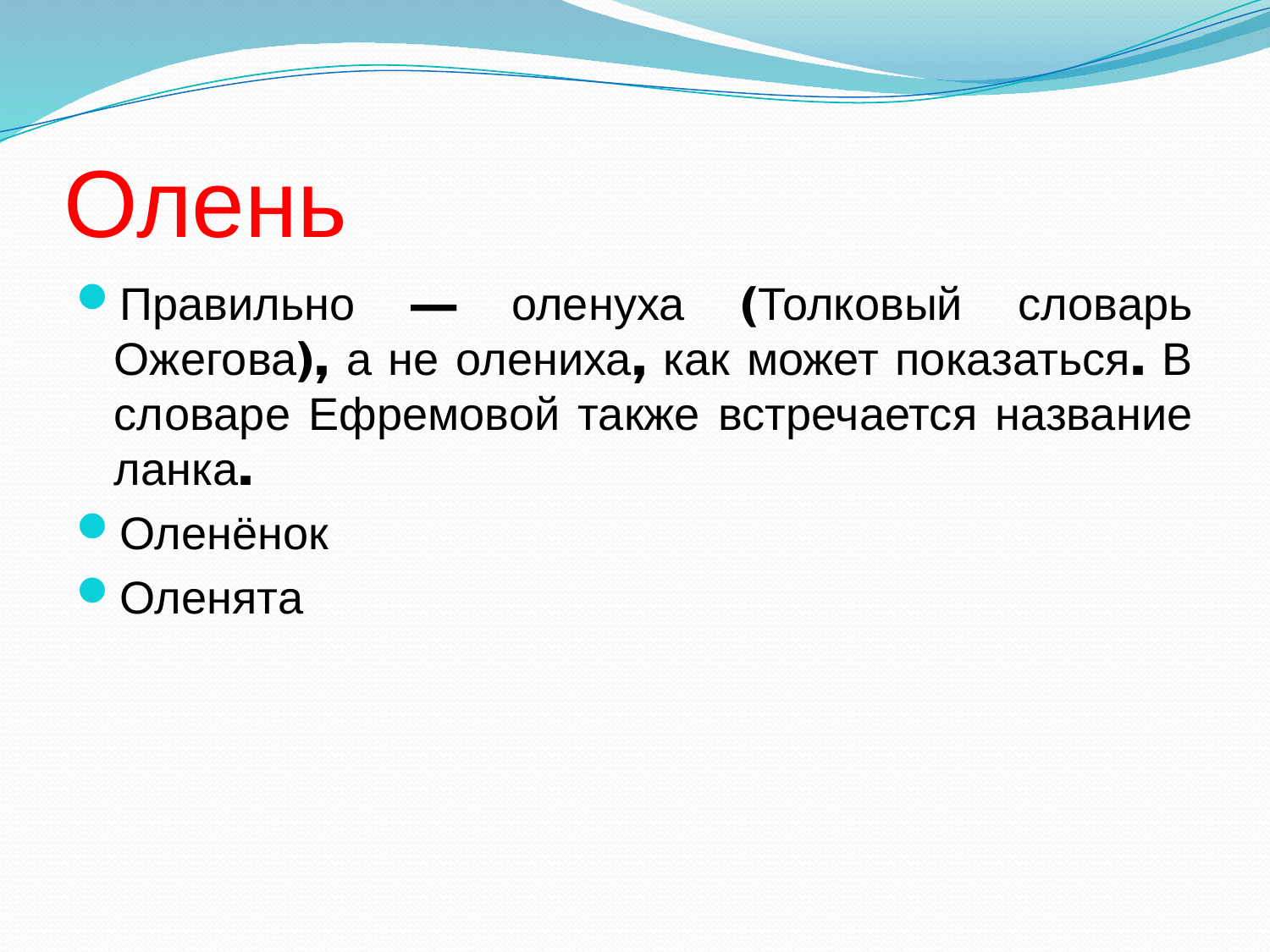

# Олень
Правильно — оленуха (Толковый словарь Ожегова), а не олениха, как может показаться. В словаре Ефремовой также встречается название ланка.
Оленёнок
Оленята